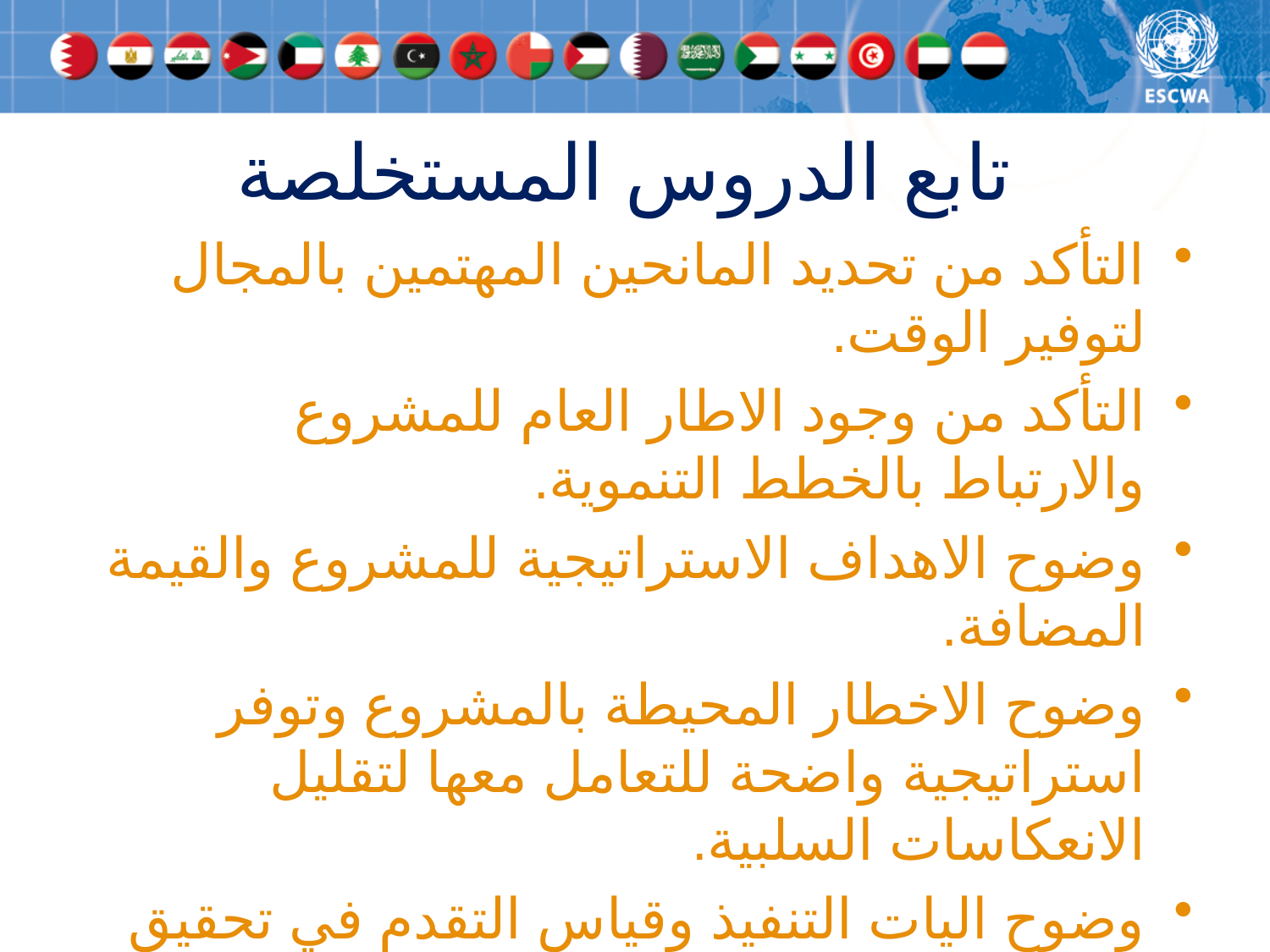

# تابع الدروس المستخلصة
التأكد من تحديد المانحين المهتمين بالمجال لتوفير الوقت.
التأكد من وجود الاطار العام للمشروع والارتباط بالخطط التنموية.
وضوح الاهداف الاستراتيجية للمشروع والقيمة المضافة.
وضوح الاخطار المحيطة بالمشروع وتوفر استراتيجية واضحة للتعامل معها لتقليل الانعكاسات السلبية.
وضوح اليات التنفيذ وقياس التقدم في تحقيق الاهداف.